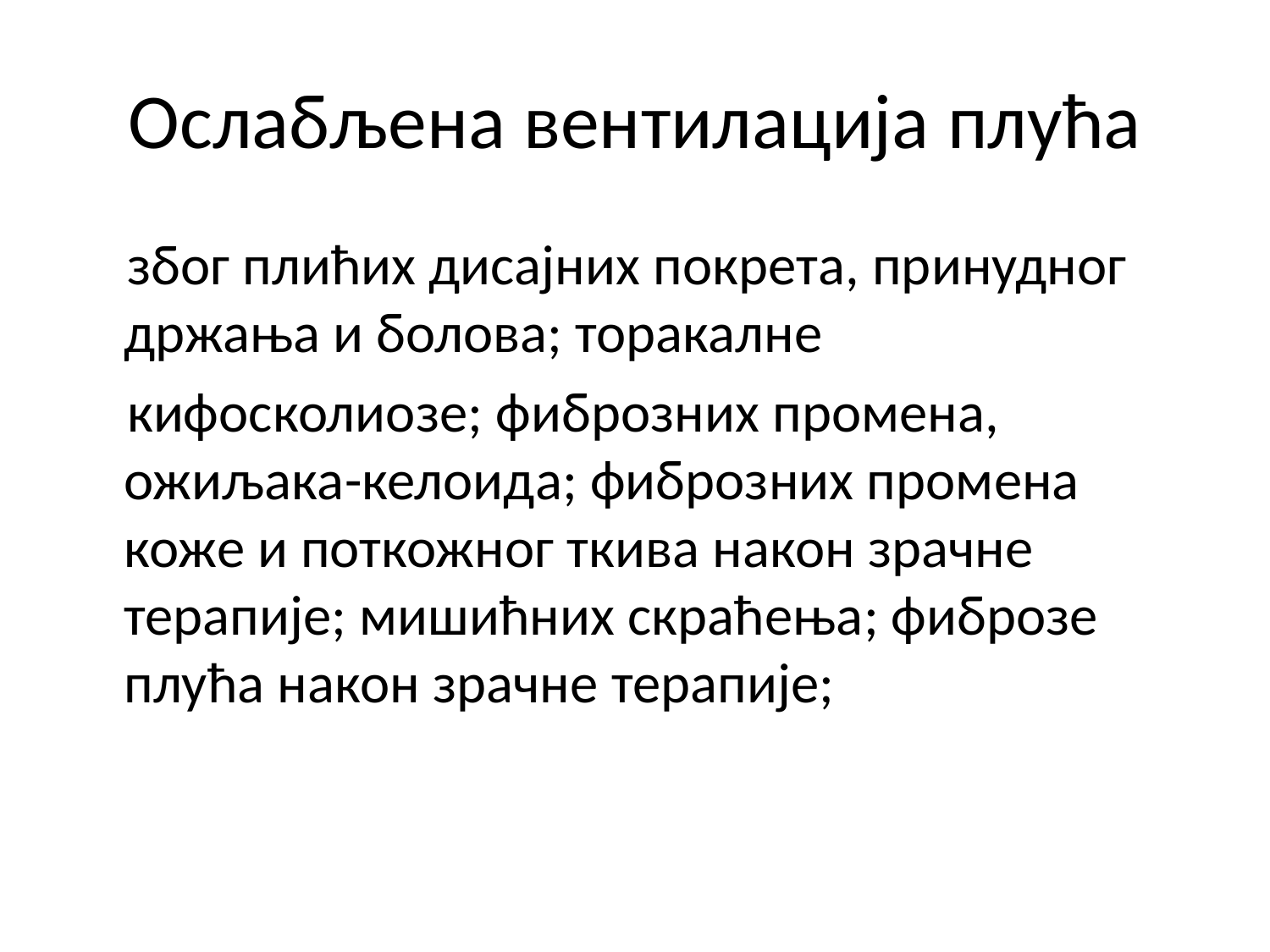

# Ослабљена вентилација плућа
    због плићих дисајних покрета, принудног држања и болова; торакалне
    кифосколиозе; фиброзних промена, ожиљака-келоида; фиброзних промена коже и поткожног ткива након зрачне терапије; мишићних скраћења; фиброзе плућа након зрачне терапије;